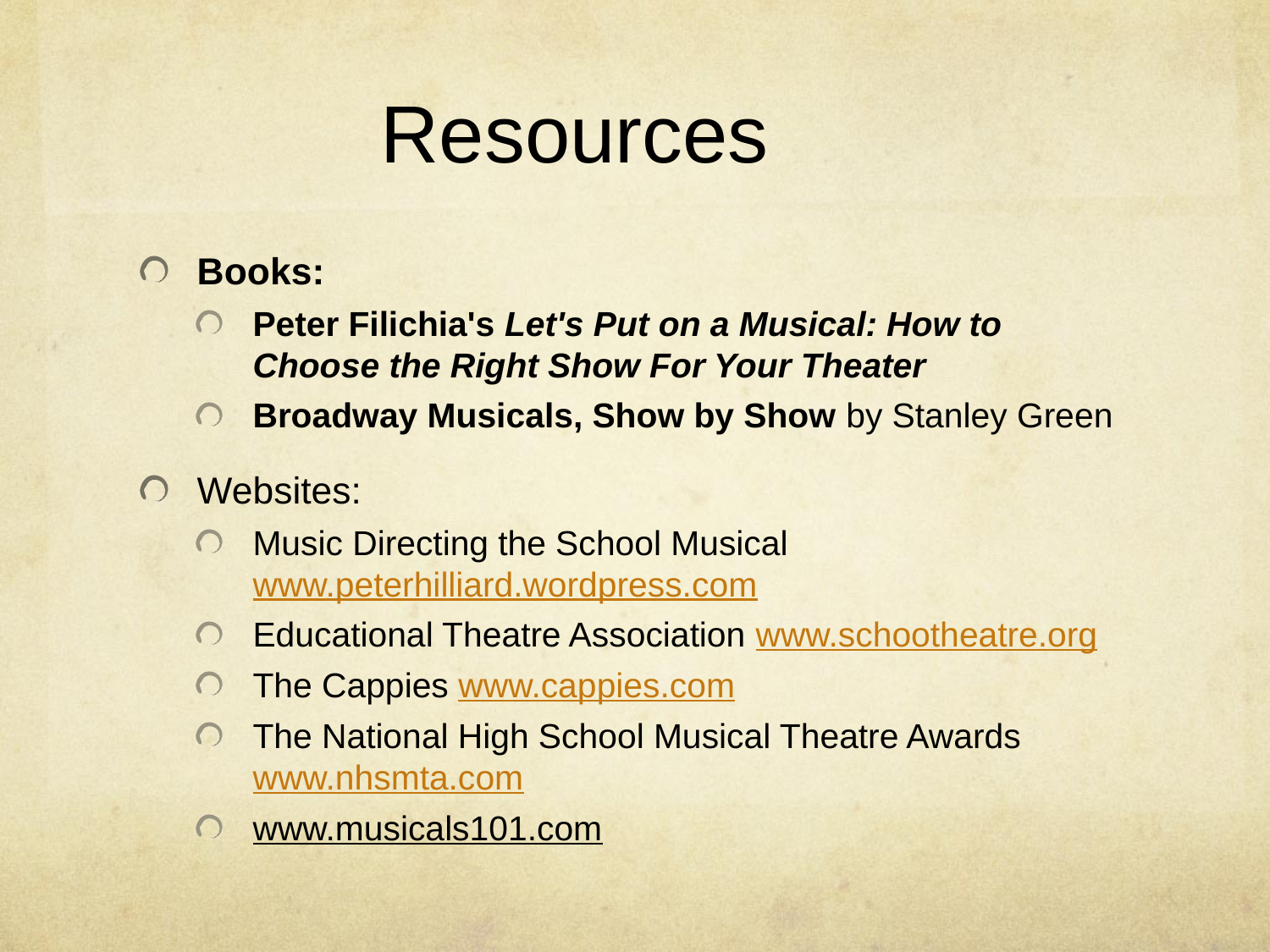

# Resources
Books:
Peter Filichia's Let's Put on a Musical: How to Choose the Right Show For Your Theater
Broadway Musicals, Show by Show by Stanley Green
Websites:
Music Directing the School Musical www.peterhilliard.wordpress.com
Educational Theatre Association www.schootheatre.org
The Cappies www.cappies.com
The National High School Musical Theatre Awards www.nhsmta.com
www.musicals101.com